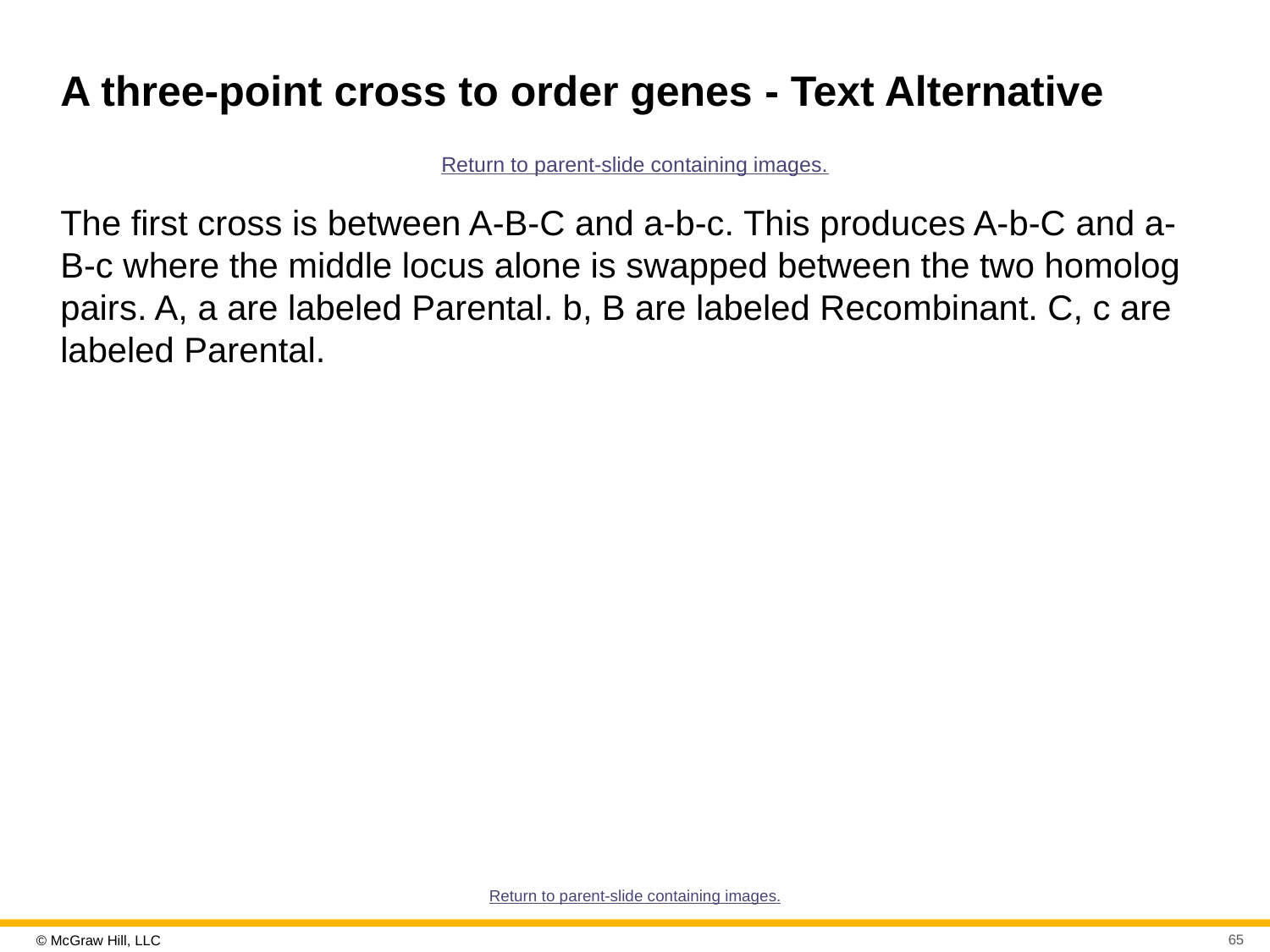

# A three-point cross to order genes - Text Alternative
Return to parent-slide containing images.
The first cross is between A-B-C and a-b-c. This produces A-b-C and a-B-c where the middle locus alone is swapped between the two homolog pairs. A, a are labeled Parental. b, B are labeled Recombinant. C, c are labeled Parental.
Return to parent-slide containing images.
65